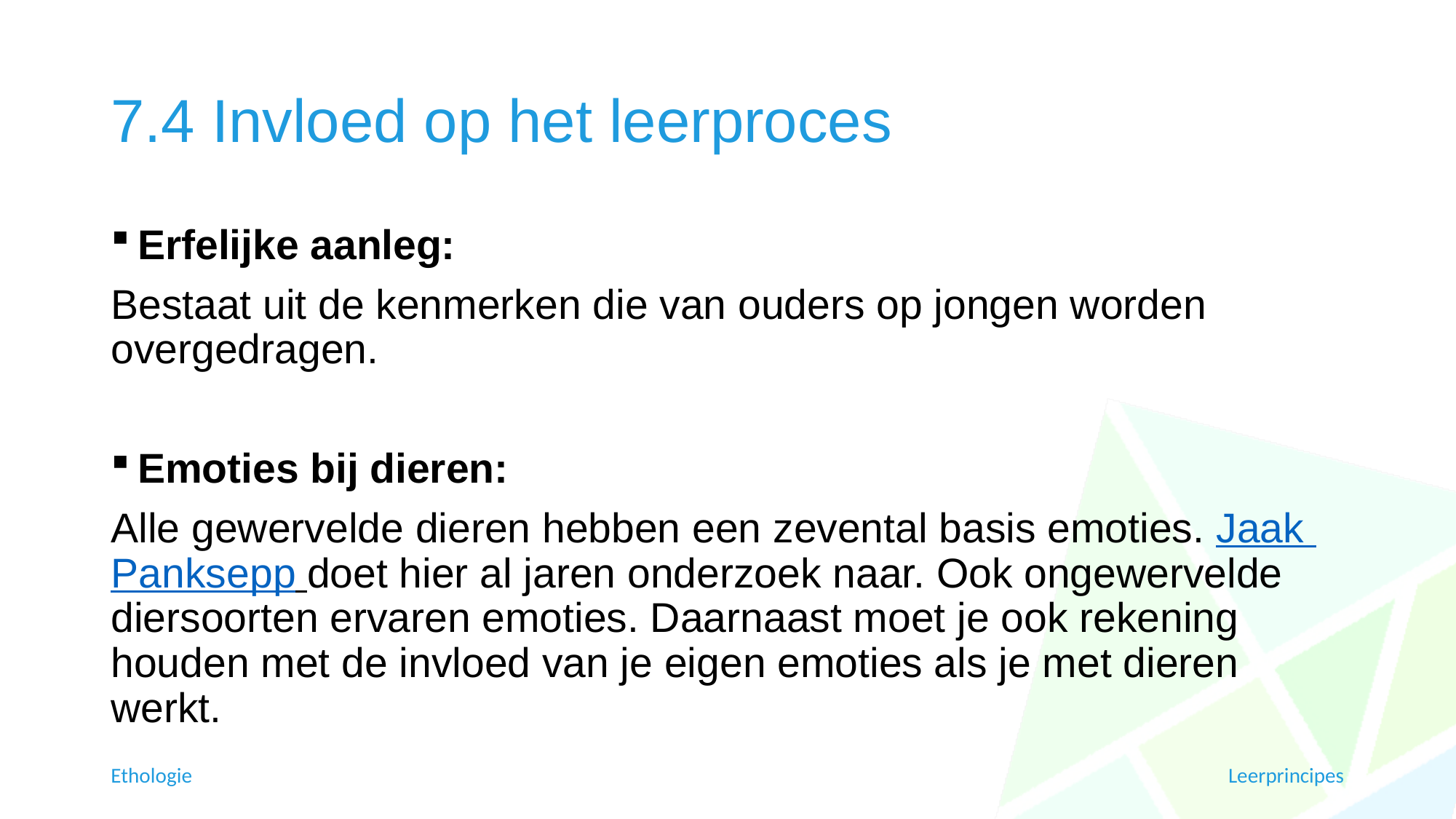

# 7.4 Invloed op het leerproces
Erfelijke aanleg:
Bestaat uit de kenmerken die van ouders op jongen worden overgedragen.

Emoties bij dieren:
Alle gewervelde dieren hebben een zevental basis emoties. Jaak Panksepp doet hier al jaren onderzoek naar. Ook ongewervelde diersoorten ervaren emoties. Daarnaast moet je ook rekening houden met de invloed van je eigen emoties als je met dieren werkt.

Ethologie
Leerprincipes